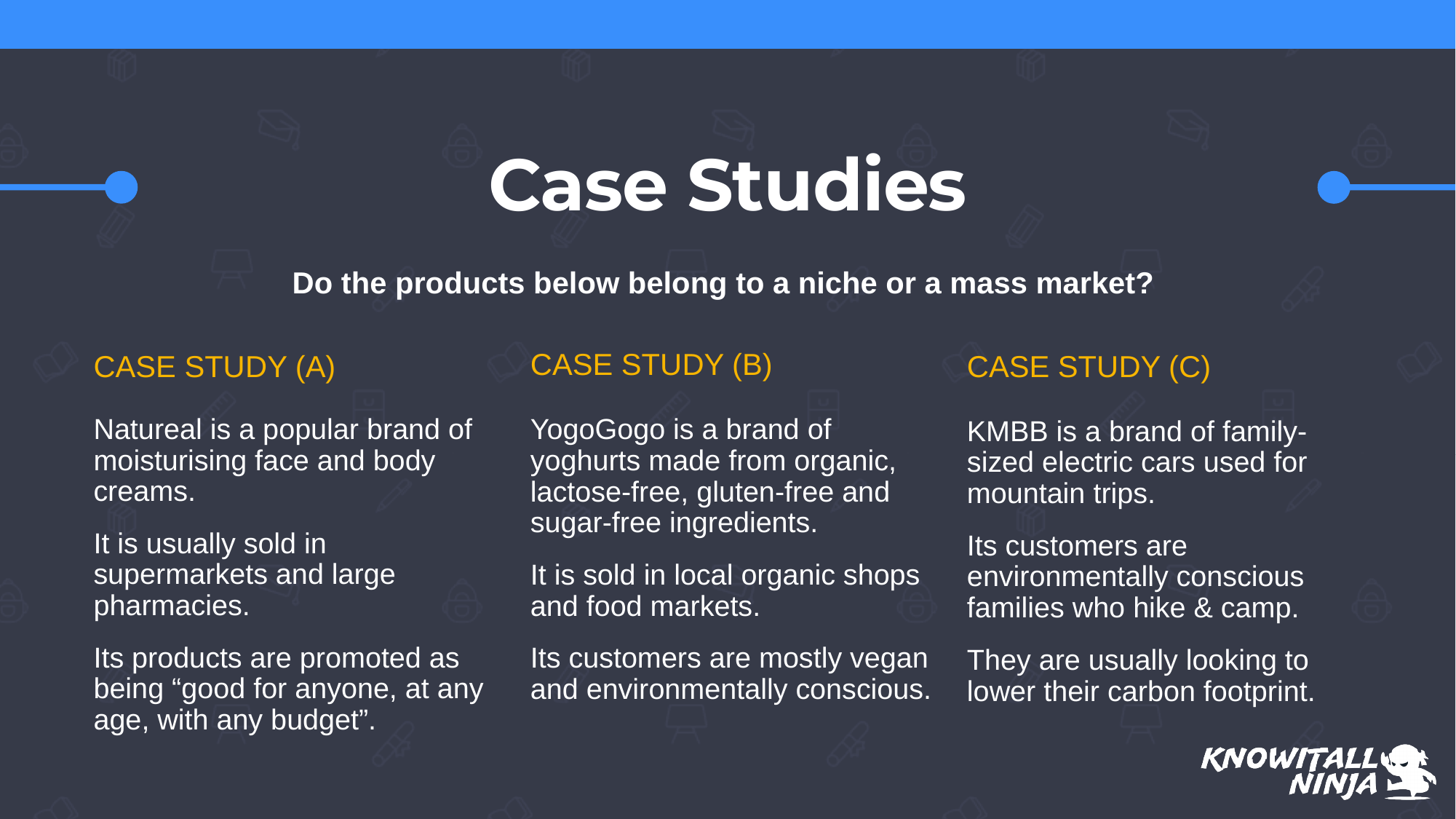

# Case Studies
Do the products below belong to a niche or a mass market?
Case Study (B)
Case Study (a)
Case Study (C)
Natureal is a popular brand of moisturising face and body creams.
It is usually sold in supermarkets and large pharmacies.
Its products are promoted as being “good for anyone, at any age, with any budget”.
YogoGogo is a brand of yoghurts made from organic, lactose-free, gluten-free and sugar-free ingredients.
It is sold in local organic shops and food markets.
Its customers are mostly vegan and environmentally conscious.
KMBB is a brand of family-sized electric cars used for mountain trips.
Its customers are environmentally conscious families who hike & camp.
They are usually looking to lower their carbon footprint.